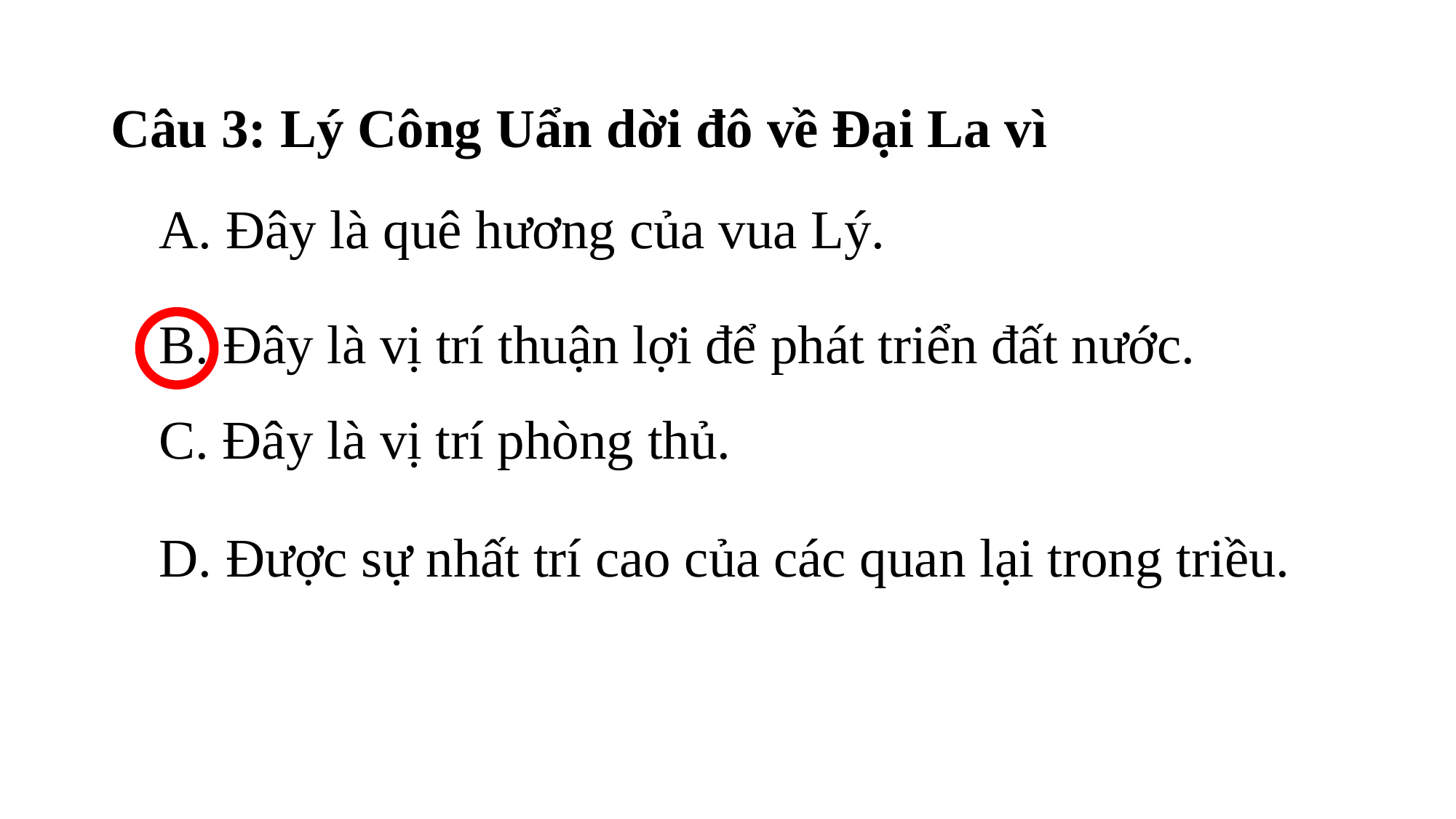

Câu 3: Lý Công Uẩn dời đô về Đại La vì
A. Đây là quê hương của vua Lý.

B. Đây là vị trí thuận lợi để phát triển đất nước.

C. Đây là vị trí phòng thủ.

D. Được sự nhất trí cao của các quan lại trong triều.